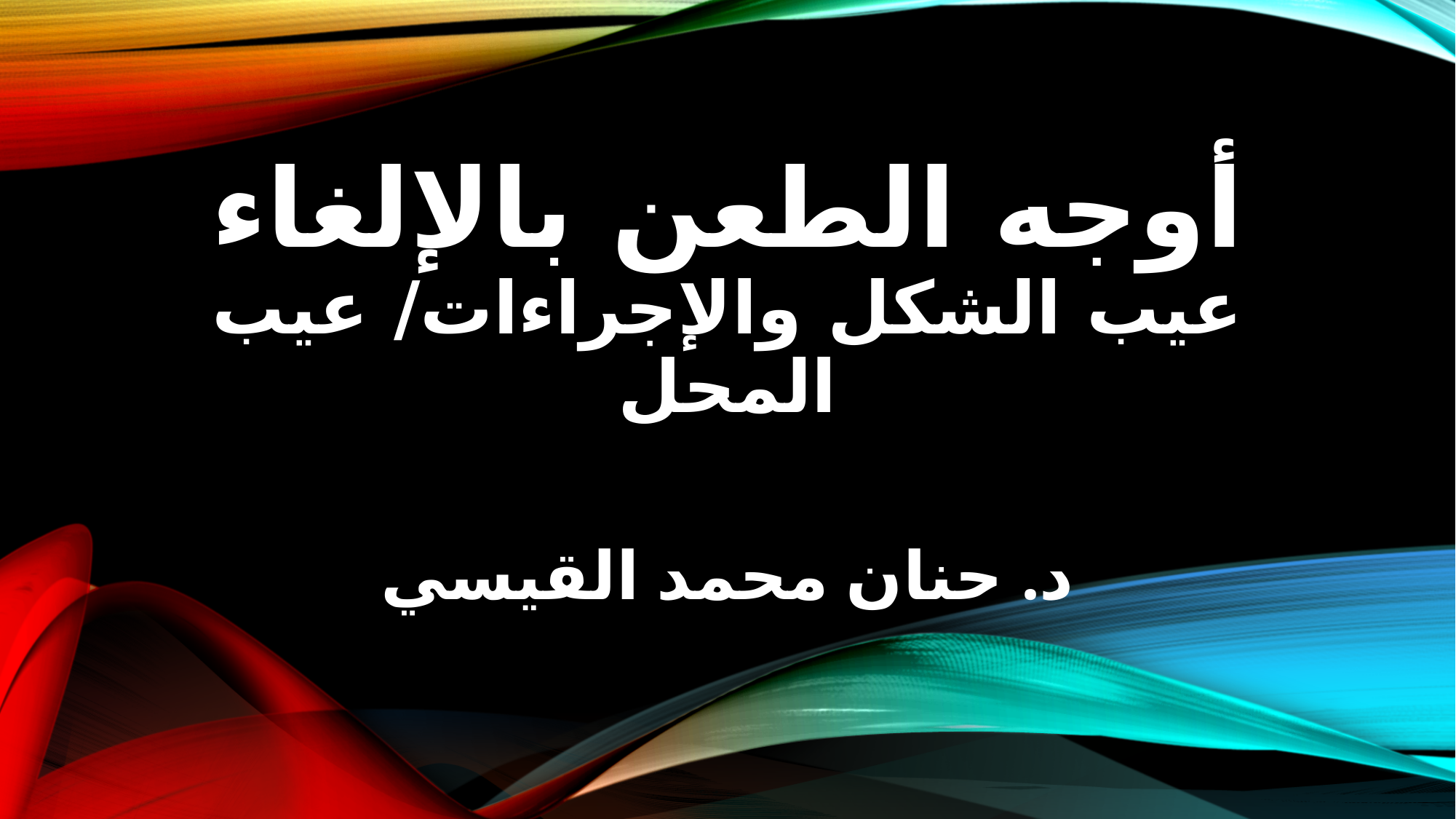

# أوجه الطعن بالإلغاء عيب الشكل والإجراءات/ عيب المحل

د. حنان محمد القيسي